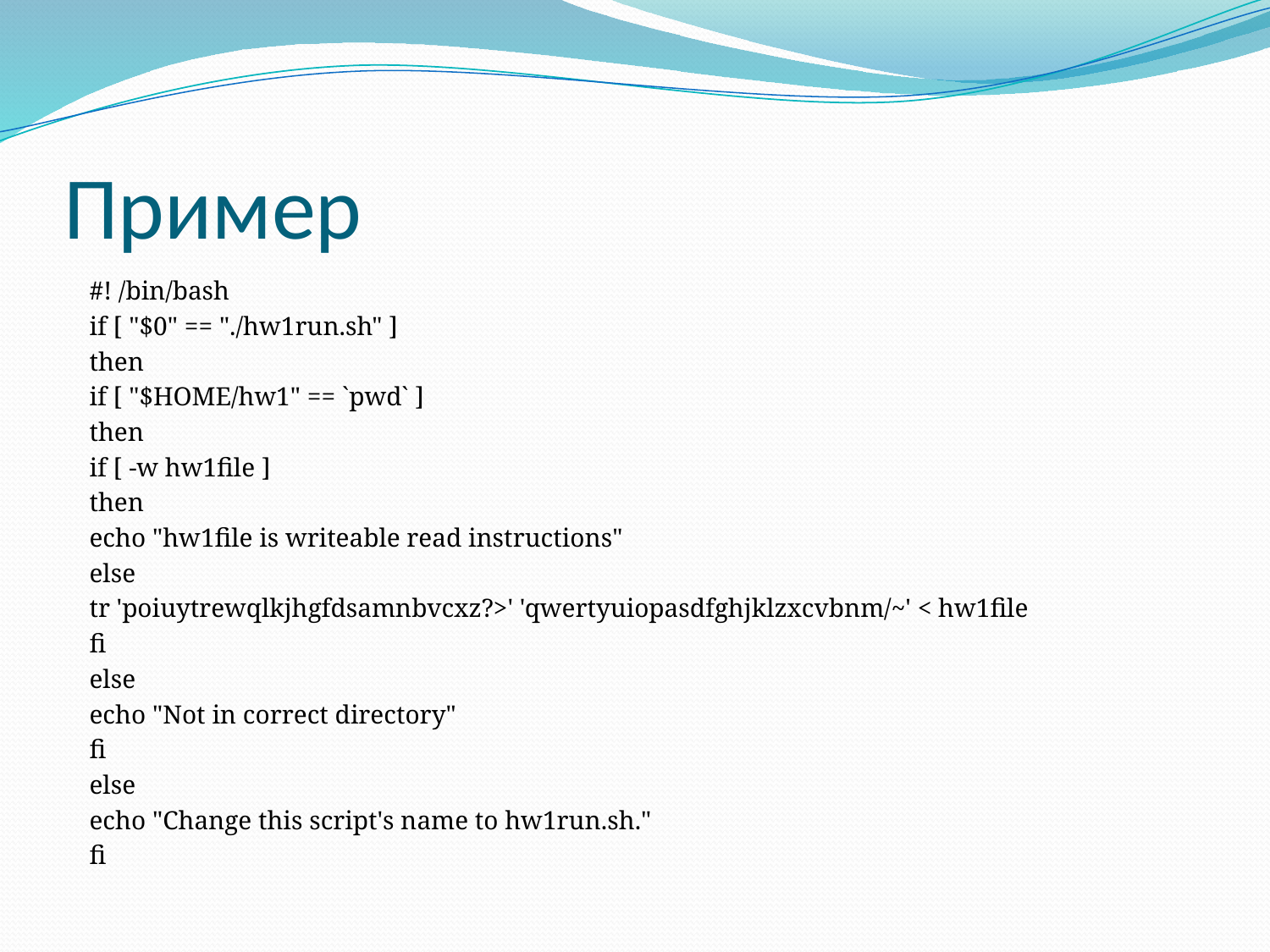

# Пример
#! /bin/bash
if [ "$0" == "./hw1run.sh" ]
then
if [ "$HOME/hw1" == `pwd` ]
then
if [ -w hw1file ]
then
echo "hw1file is writeable read instructions"
else
tr 'poiuytrewqlkjhgfdsamnbvcxz?>' 'qwertyuiopasdfghjklzxcvbnm/~' < hw1file
fi
else
echo "Not in correct directory"
fi
else
echo "Change this script's name to hw1run.sh."
fi